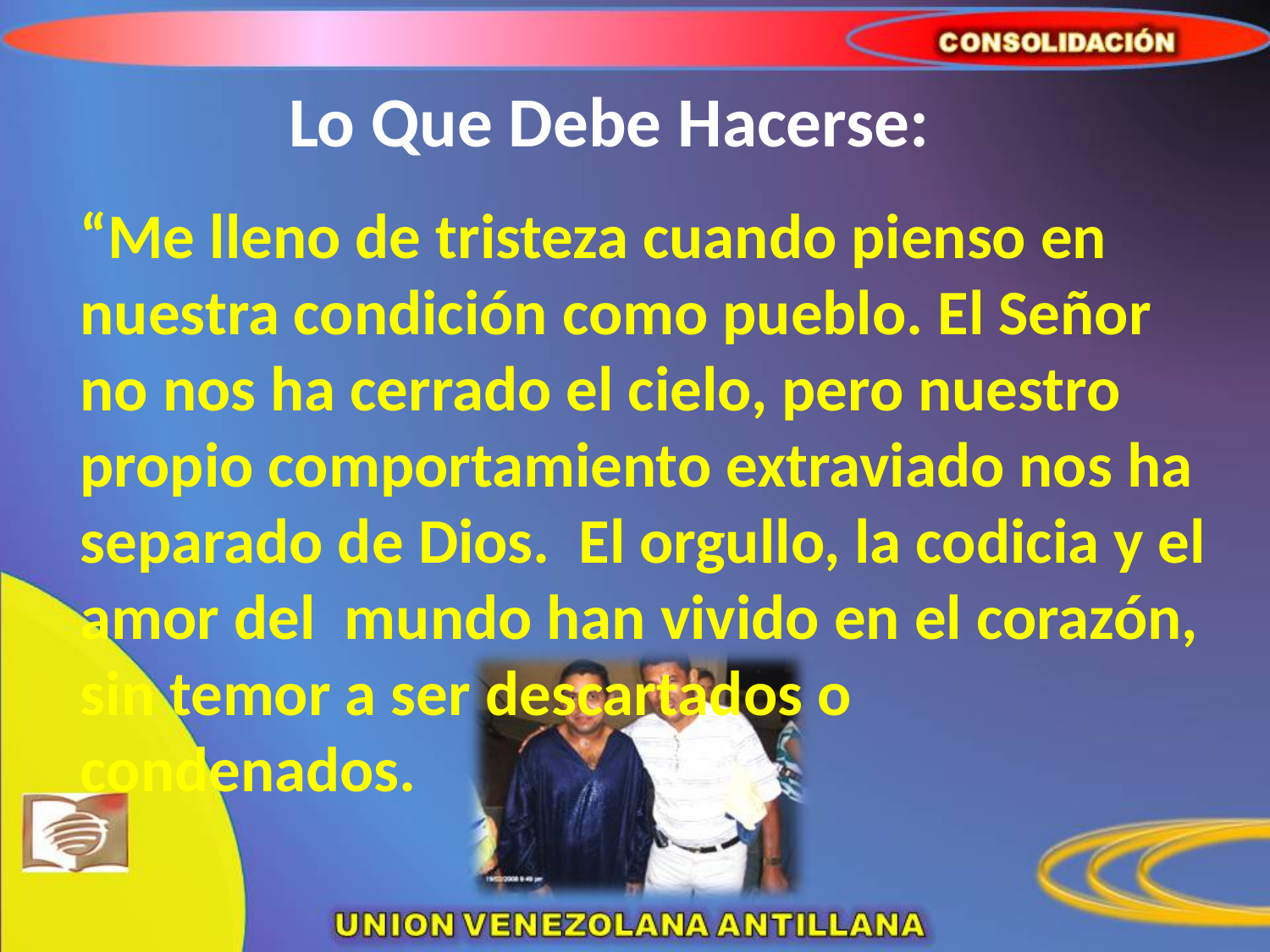

# Lo Que Debe Hacerse:
	“Me lleno de tristeza cuando pienso en nuestra condición como pueblo. El Señor no nos ha cerrado el cielo, pero nuestro propio comportamiento extraviado nos ha separado de Dios.  El orgullo, la codicia y el amor del  mundo han vivido en el corazón, sin temor a ser descartados o   condenados.